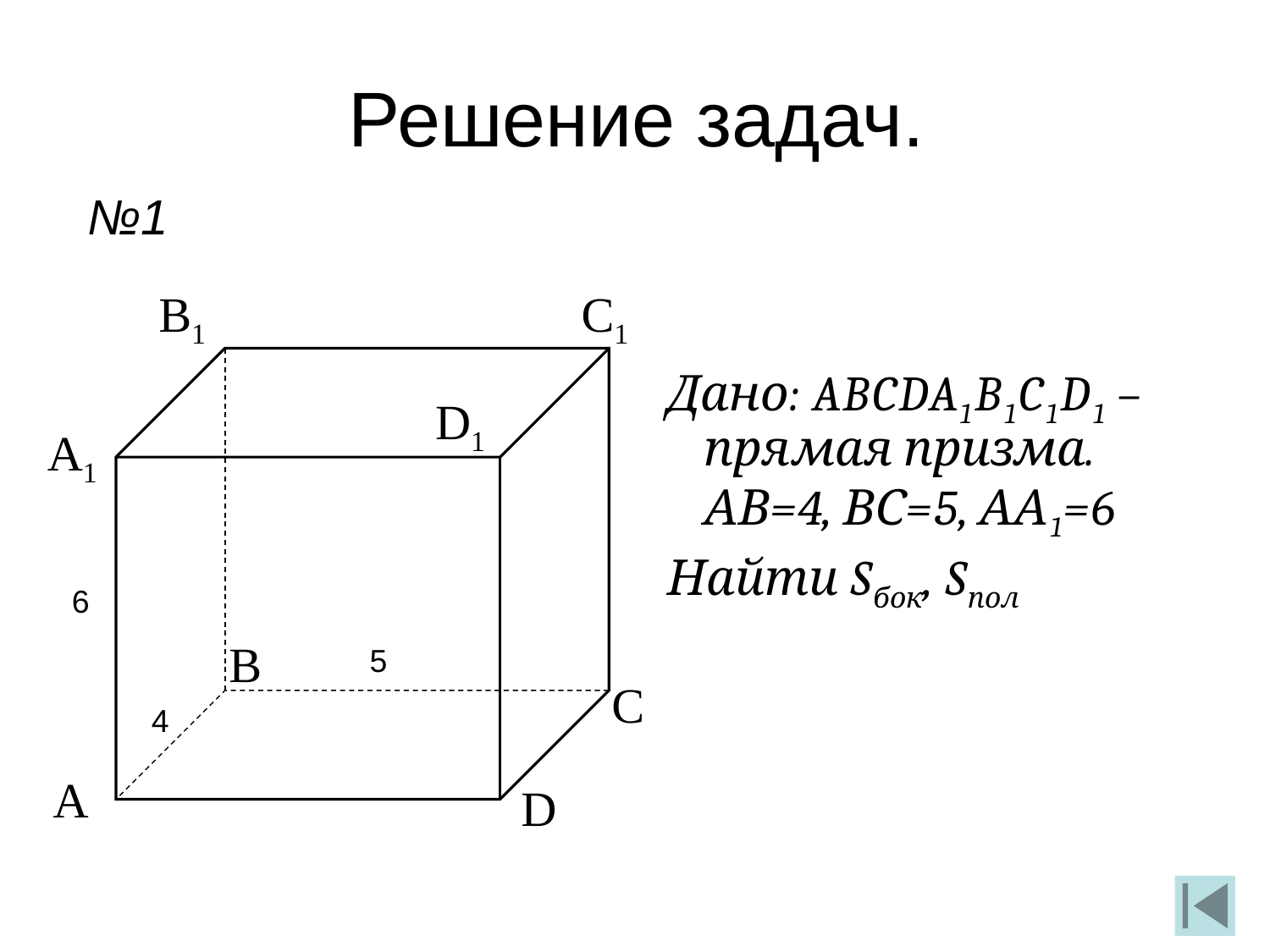

Решение задач.
№1
B1
C1

D1
А1
В
С
А
D

Дано: ABCDA1B1C1D1 – прямая призма.
АВ=4, ВС=5, АА1=6
Найти Sбок, Sпол
6
5
4